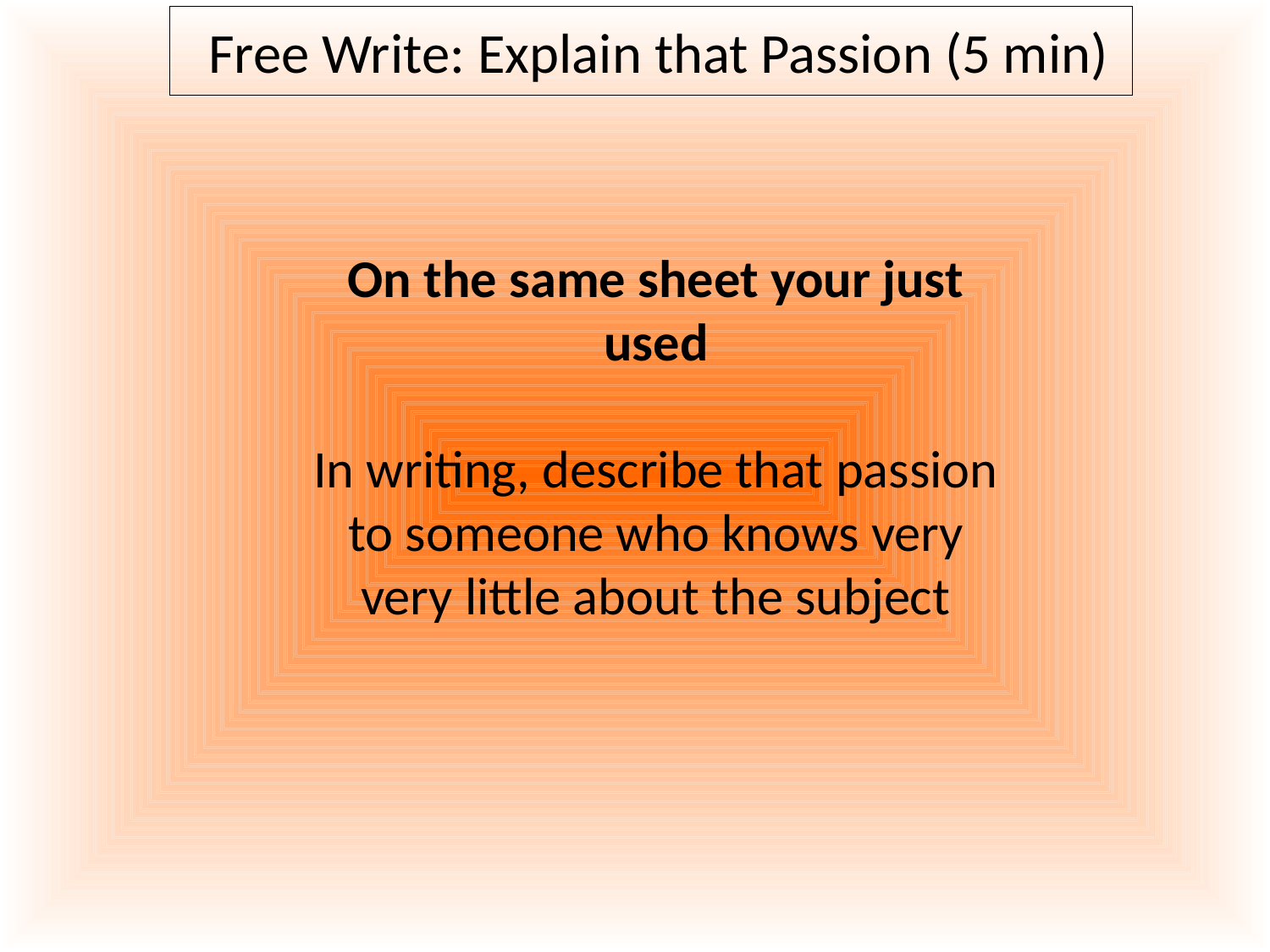

# Free Write: Explain that Passion (5 min)
On the same sheet your just used

In writing, describe that passion to someone who knows very very little about the subject